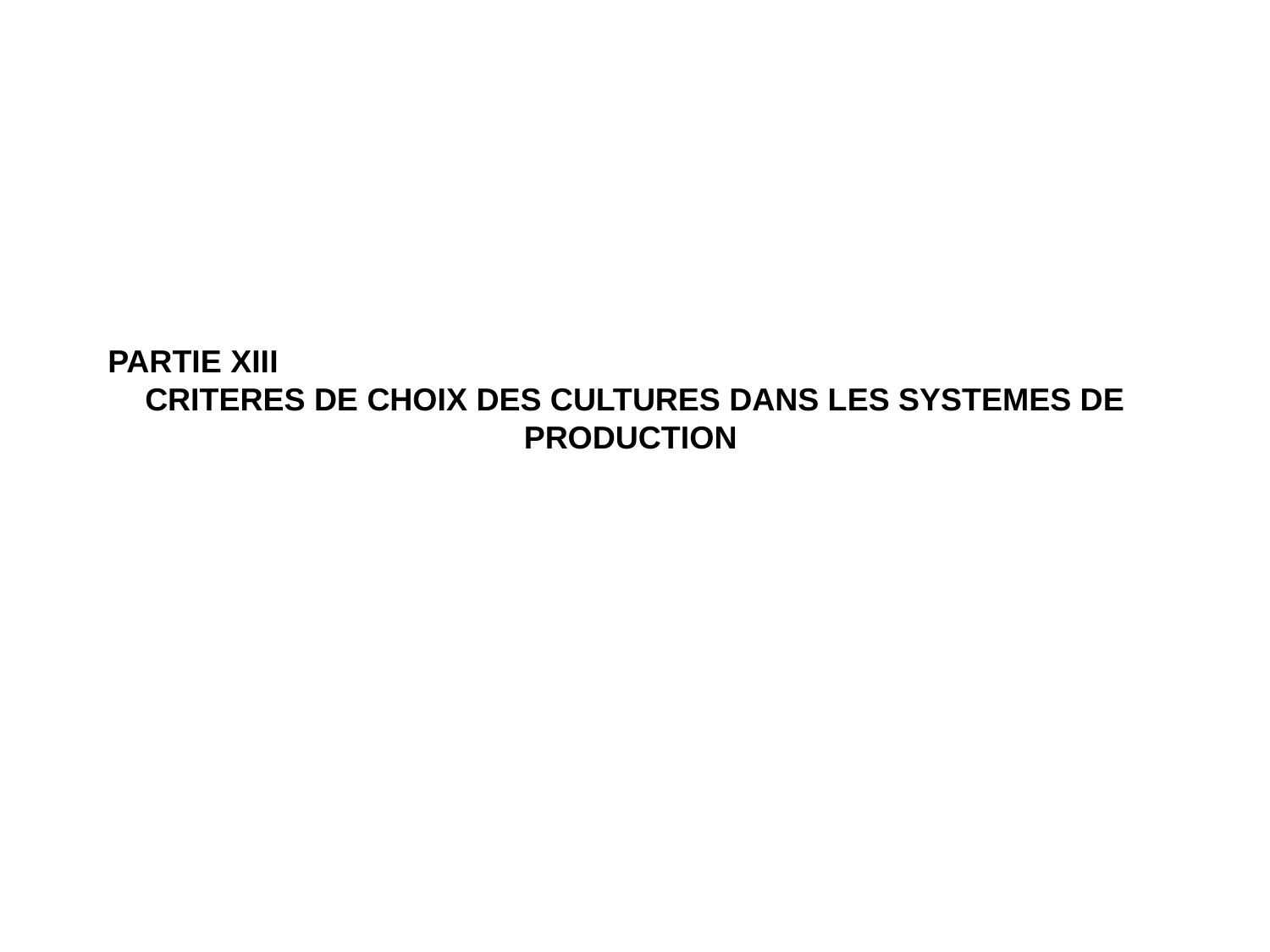

PARTIE XIII
CRITERES DE CHOIX DES CULTURES DANS LES SYSTEMES DE PRODUCTION